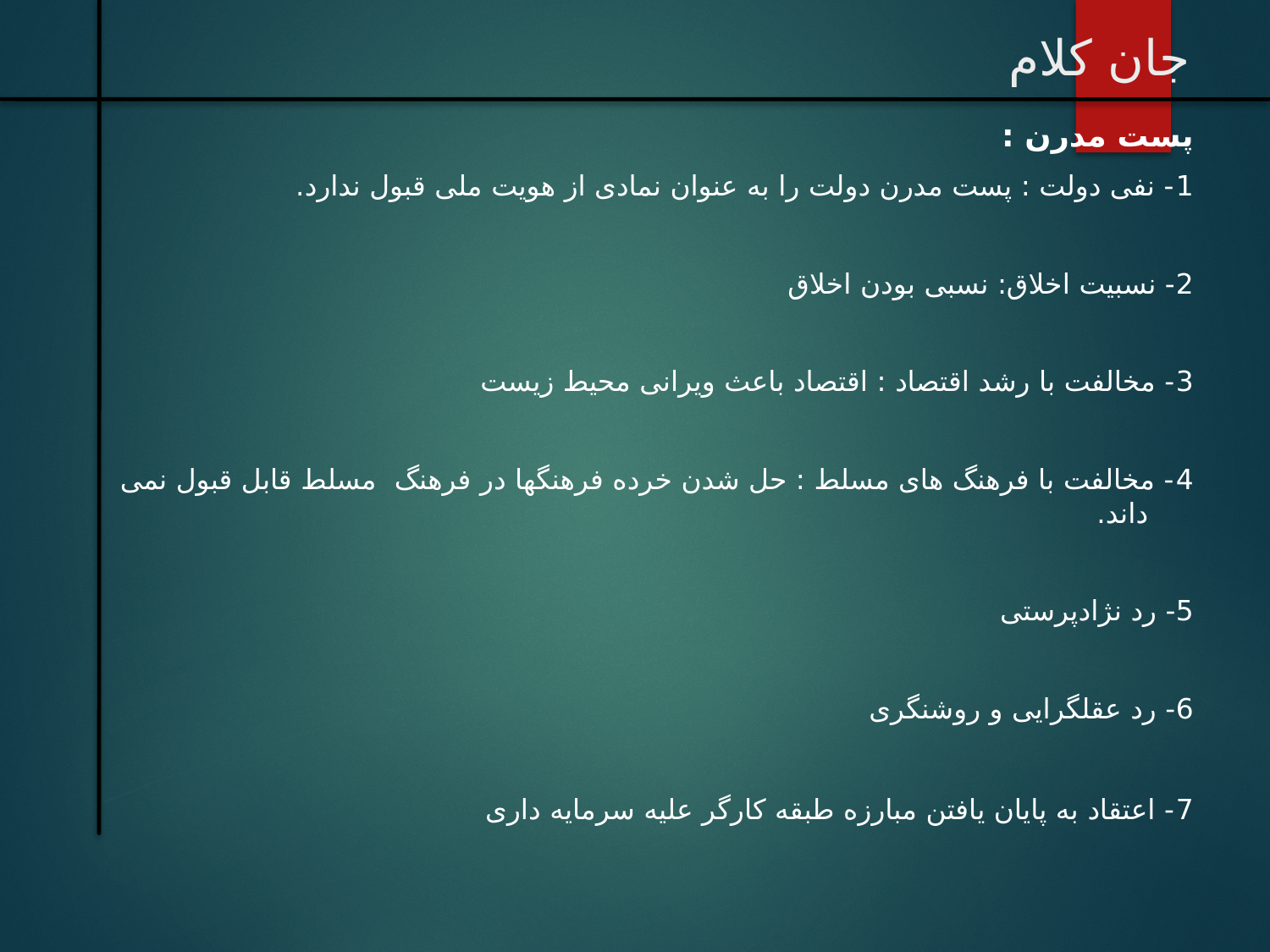

# جان کلام
پست مدرن :
1- نفی دولت : پست مدرن دولت را به عنوان نمادی از هویت ملی قبول ندارد.

2- نسبیت اخلاق: نسبی بودن اخلاق

3- مخالفت با رشد اقتصاد : اقتصاد باعث ویرانی محیط زیست

4- مخالفت با فرهنگ های مسلط : حل شدن خرده فرهنگها در فرهنگ  مسلط قابل قبول نمی داند.

5- رد نژادپرستی

6- رد عقلگرایی و روشنگری

7- اعتقاد به پایان یافتن مبارزه طبقه کارگر علیه سرمایه داری